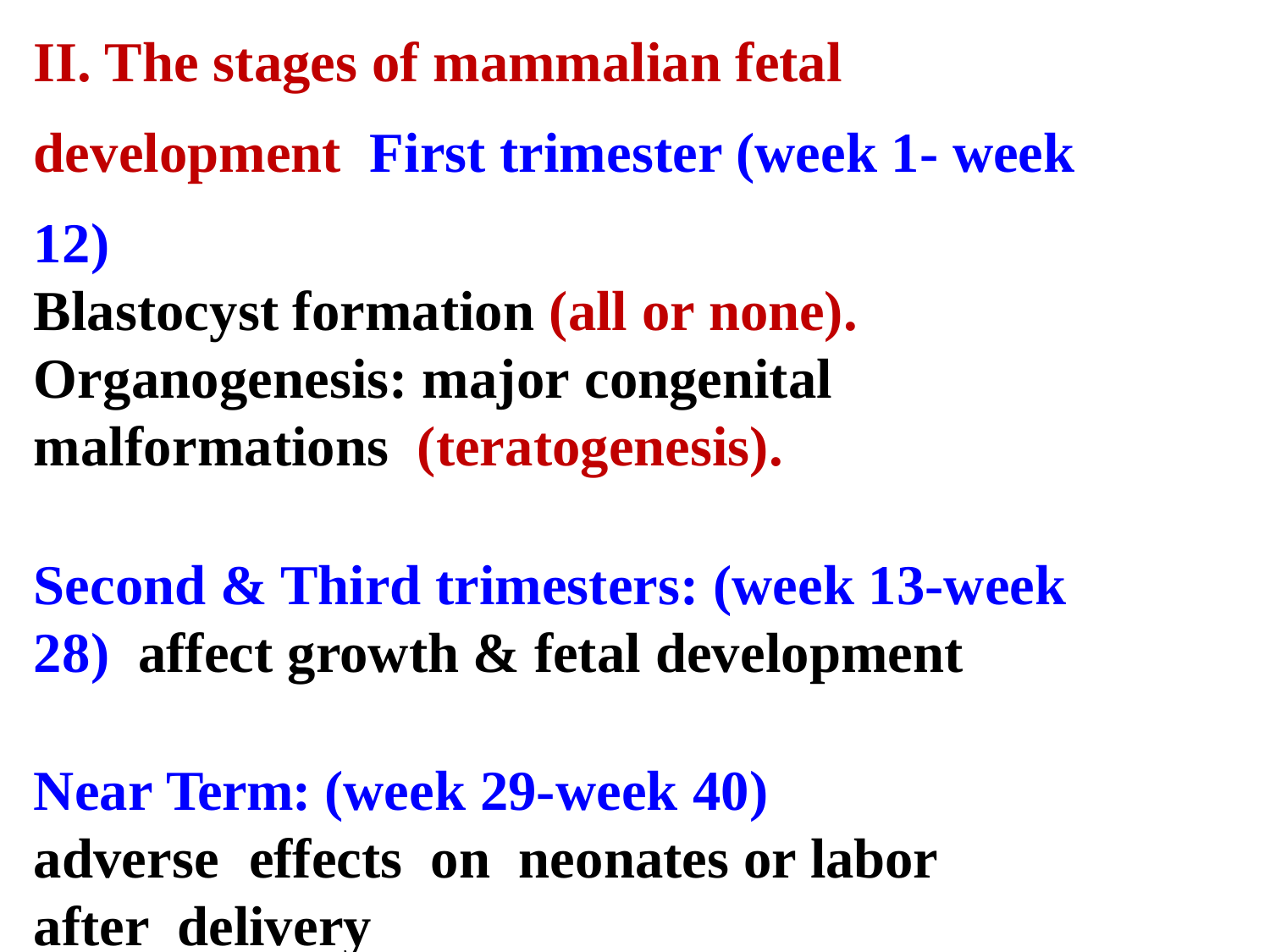

II. The stages of mammalian fetal development  First trimester (week 1- week 12)
Blastocyst formation (all or none).  Organogenesis: major congenital	malformations  (teratogenesis).

Second & Third trimesters: (week 13-week 28)  affect	growth & fetal development

Near Term: (week 29-week 40)
adverse	effects	on	neonates or labor after  delivery